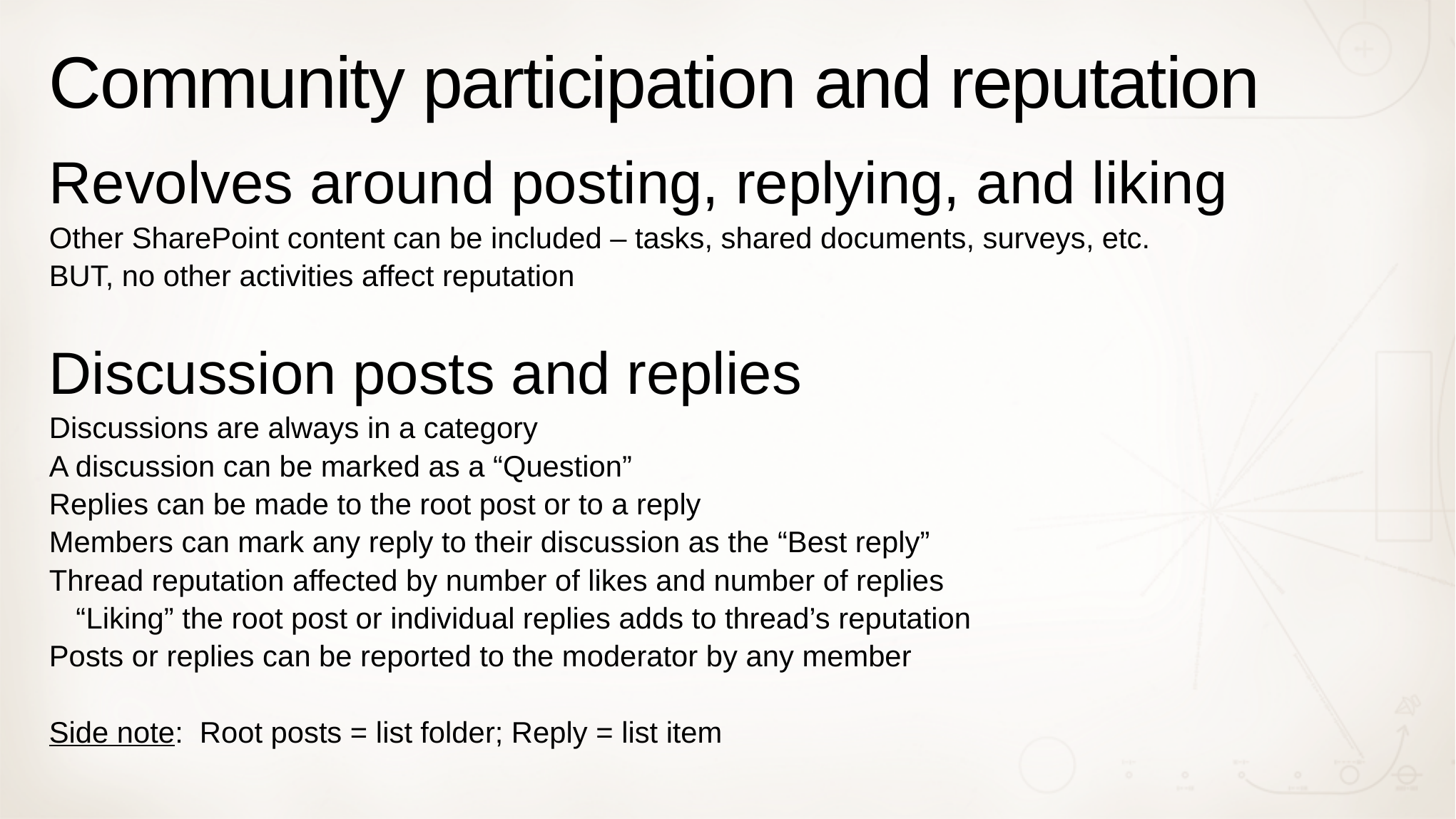

# Community participation and reputation
Revolves around posting, replying, and liking
Other SharePoint content can be included – tasks, shared documents, surveys, etc.
BUT, no other activities affect reputation

Discussion posts and replies
Discussions are always in a category
A discussion can be marked as a “Question”
Replies can be made to the root post or to a reply
Members can mark any reply to their discussion as the “Best reply”
Thread reputation affected by number of likes and number of replies
“Liking” the root post or individual replies adds to thread’s reputation
Posts or replies can be reported to the moderator by any member

Side note:  Root posts = list folder; Reply = list item